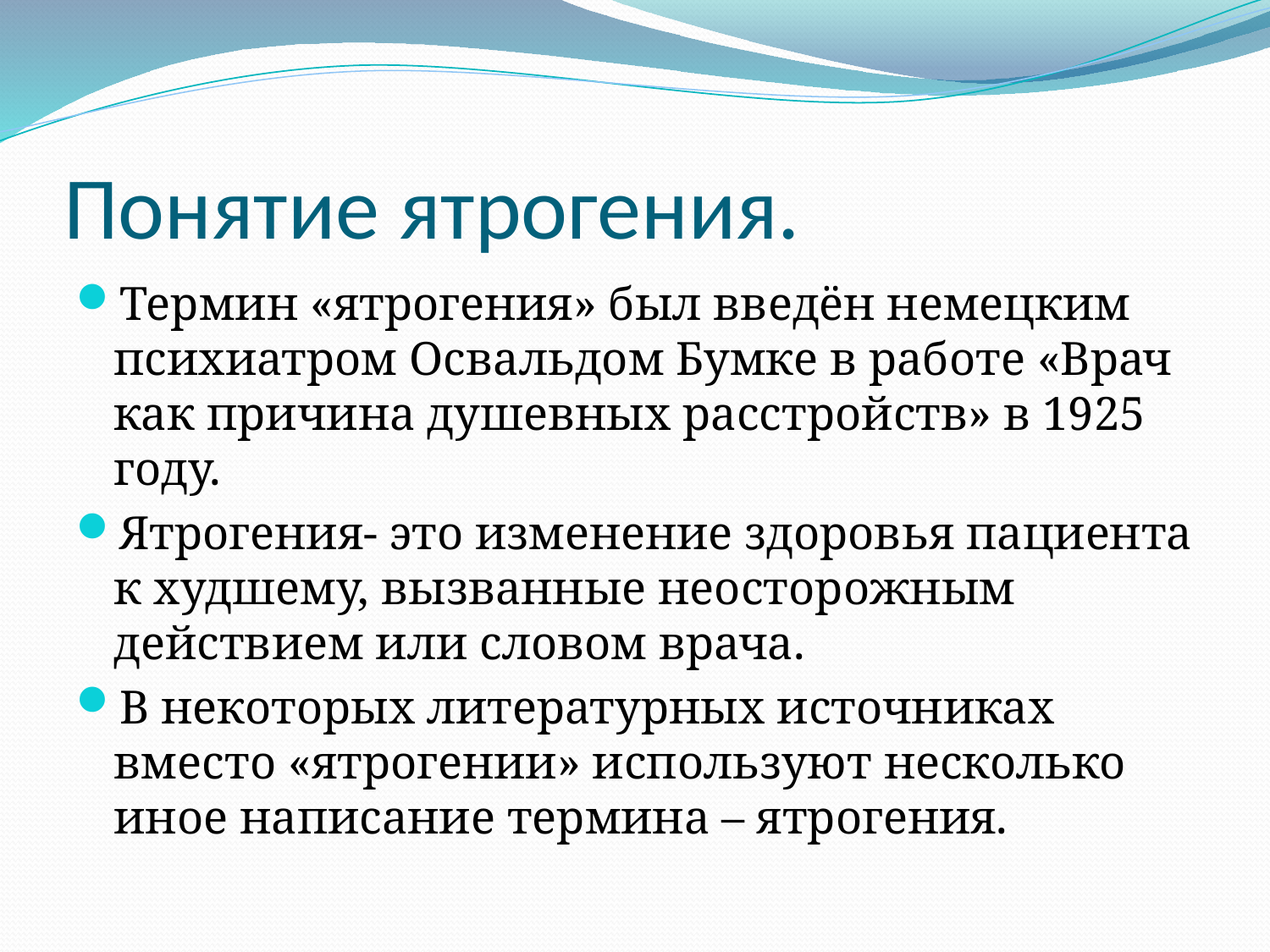

# Понятие ятрогения.
Термин «ятрогения» был введён немецким психиатром Освальдом Бумке в работе «Врач как причина душевных расстройств» в 1925 году.
Ятрогения- это изменение здоровья пациента к худшему, вызванные неосторожным действием или словом врача.
В некоторых литературных источниках вместо «ятрогении» используют несколько иное написание термина – ятрогения.